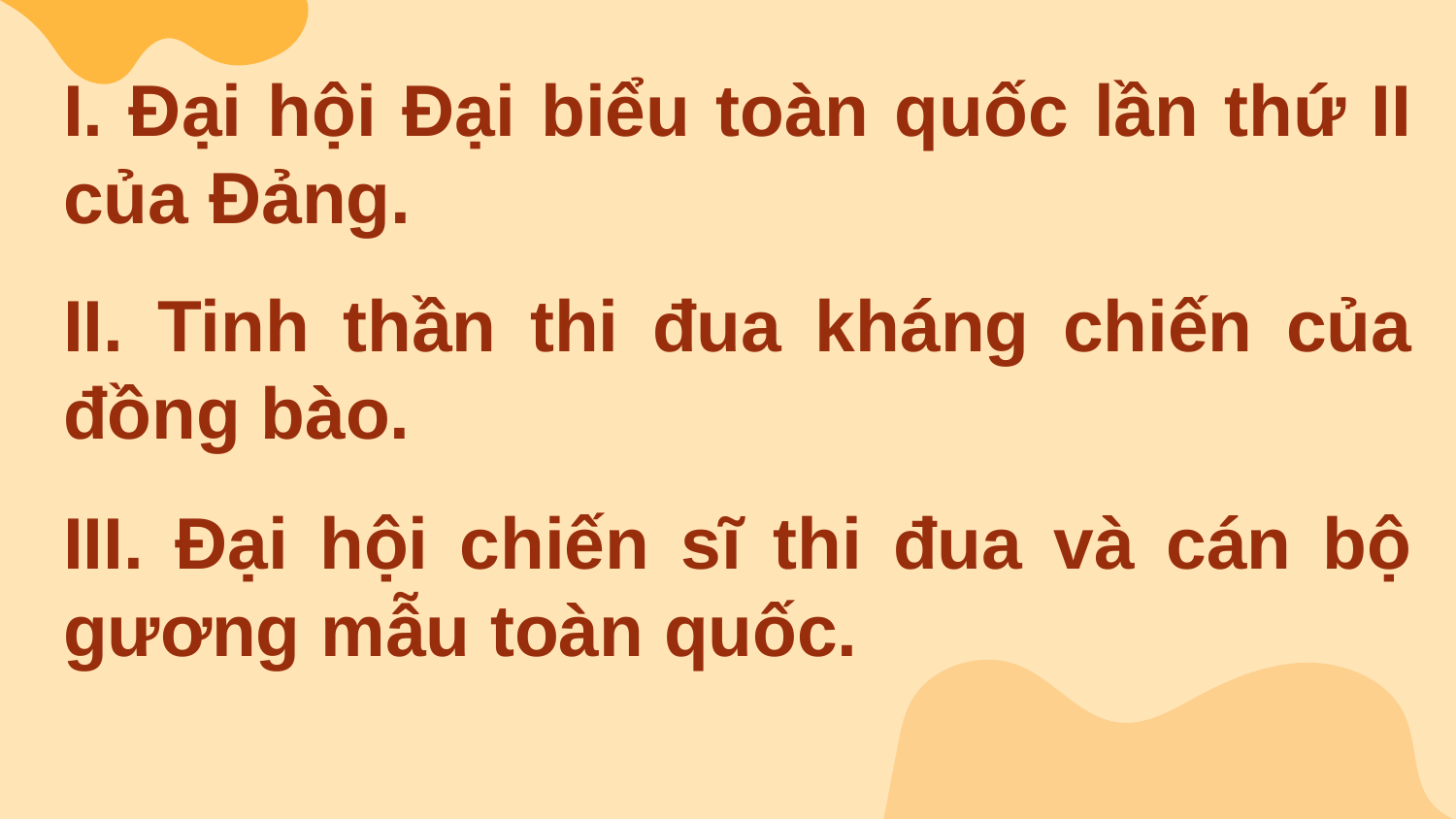

I. Đại hội Đại biểu toàn quốc lần thứ II của Đảng.
II. Tinh thần thi đua kháng chiến của đồng bào.
III. Đại hội chiến sĩ thi đua và cán bộ gương mẫu toàn quốc.